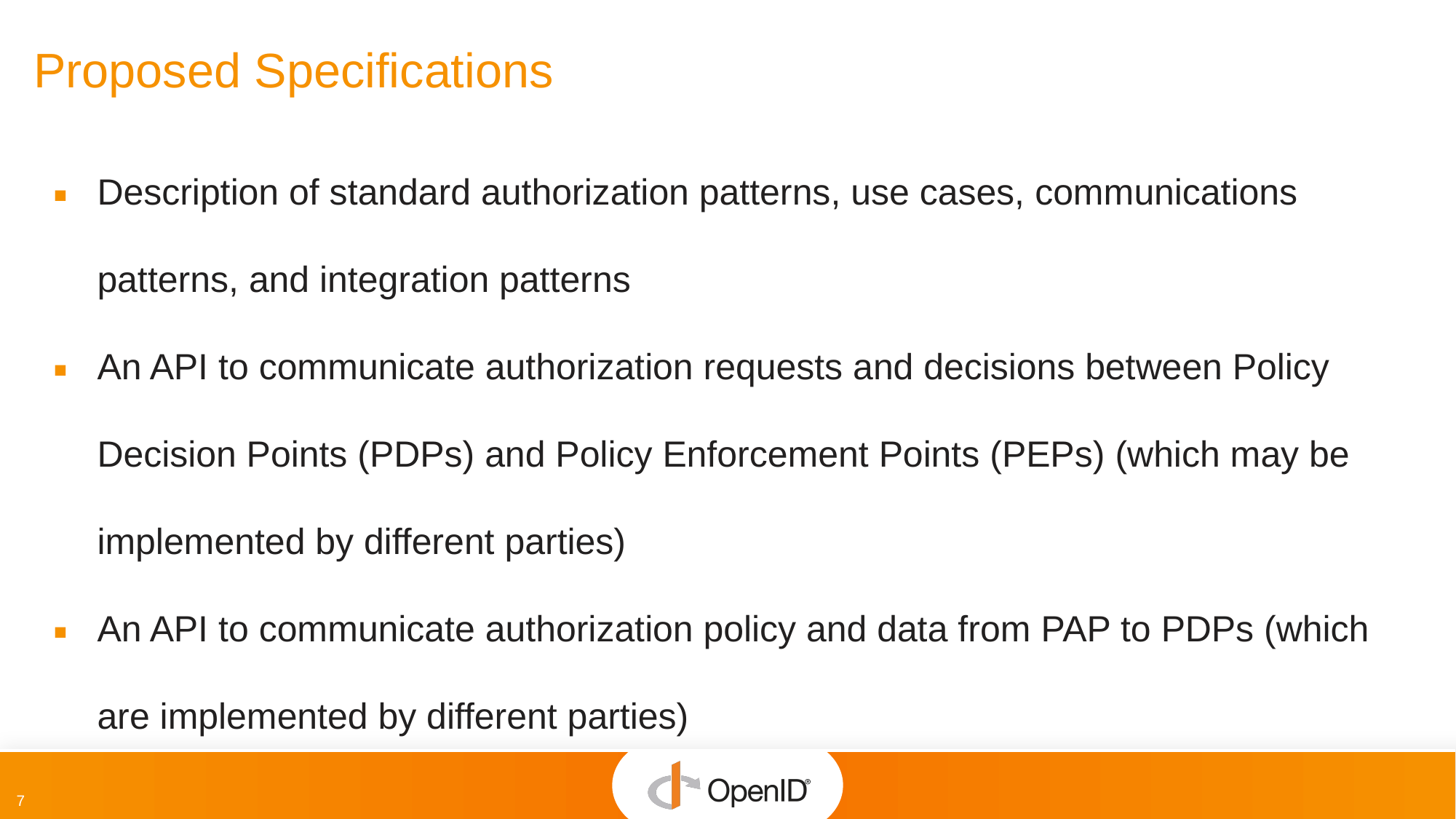

# Proposed Specifications
Description of standard authorization patterns, use cases, communications patterns, and integration patterns
An API to communicate authorization requests and decisions between Policy Decision Points (PDPs) and Policy Enforcement Points (PEPs) (which may be implemented by different parties)
An API to communicate authorization policy and data from PAP to PDPs (which are implemented by different parties)